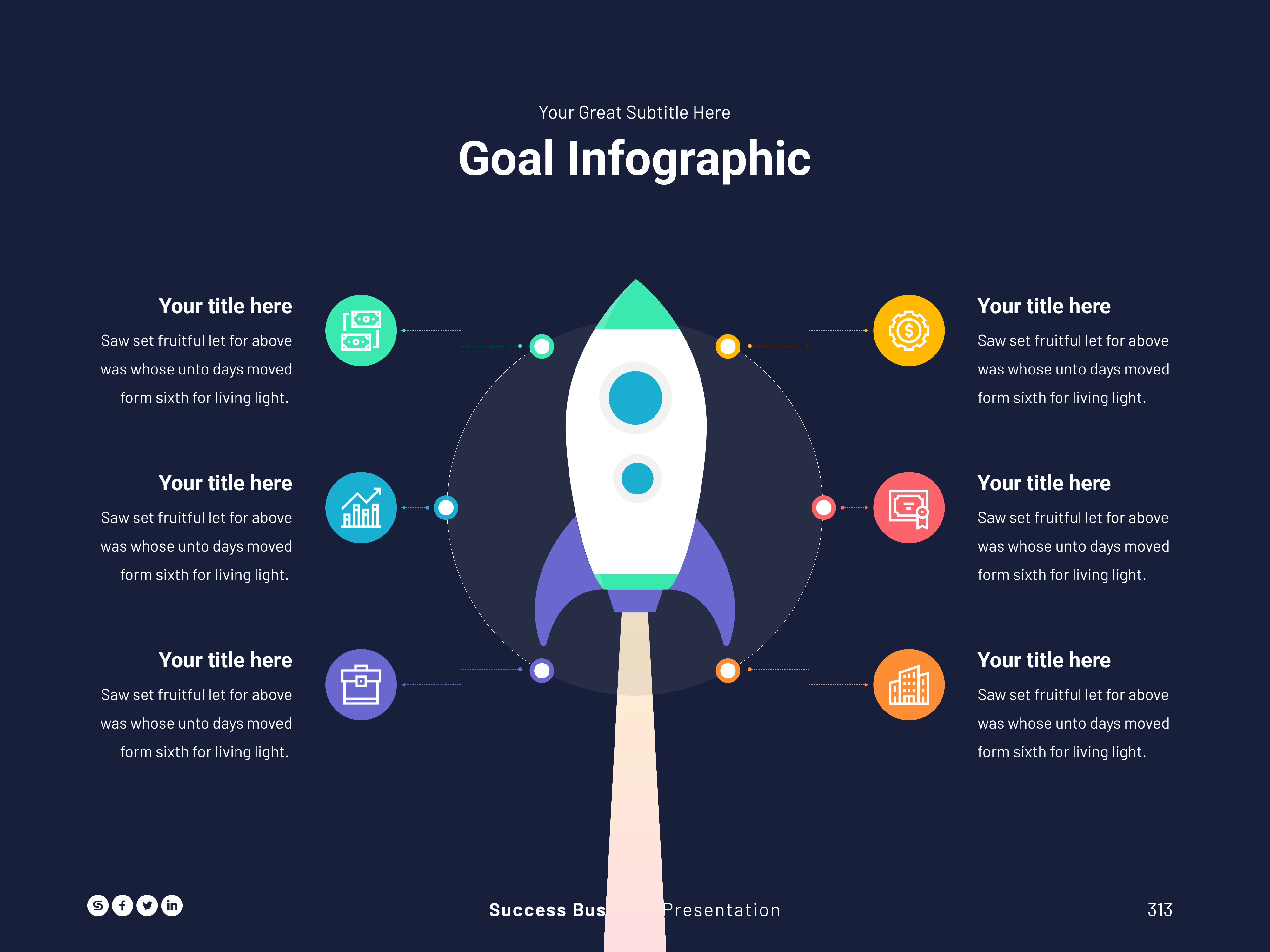

Your Great Subtitle Here
Goal Infographic
Your title here
Saw set fruitful let for above was whose unto days moved form sixth for living light.
Your title here
Saw set fruitful let for above was whose unto days moved form sixth for living light.

Your title here
Saw set fruitful let for above was whose unto days moved form sixth for living light.
Your title here
Saw set fruitful let for above was whose unto days moved form sixth for living light.

Your title here
Saw set fruitful let for above was whose unto days moved form sixth for living light.
Your title here
Saw set fruitful let for above was whose unto days moved form sixth for living light.